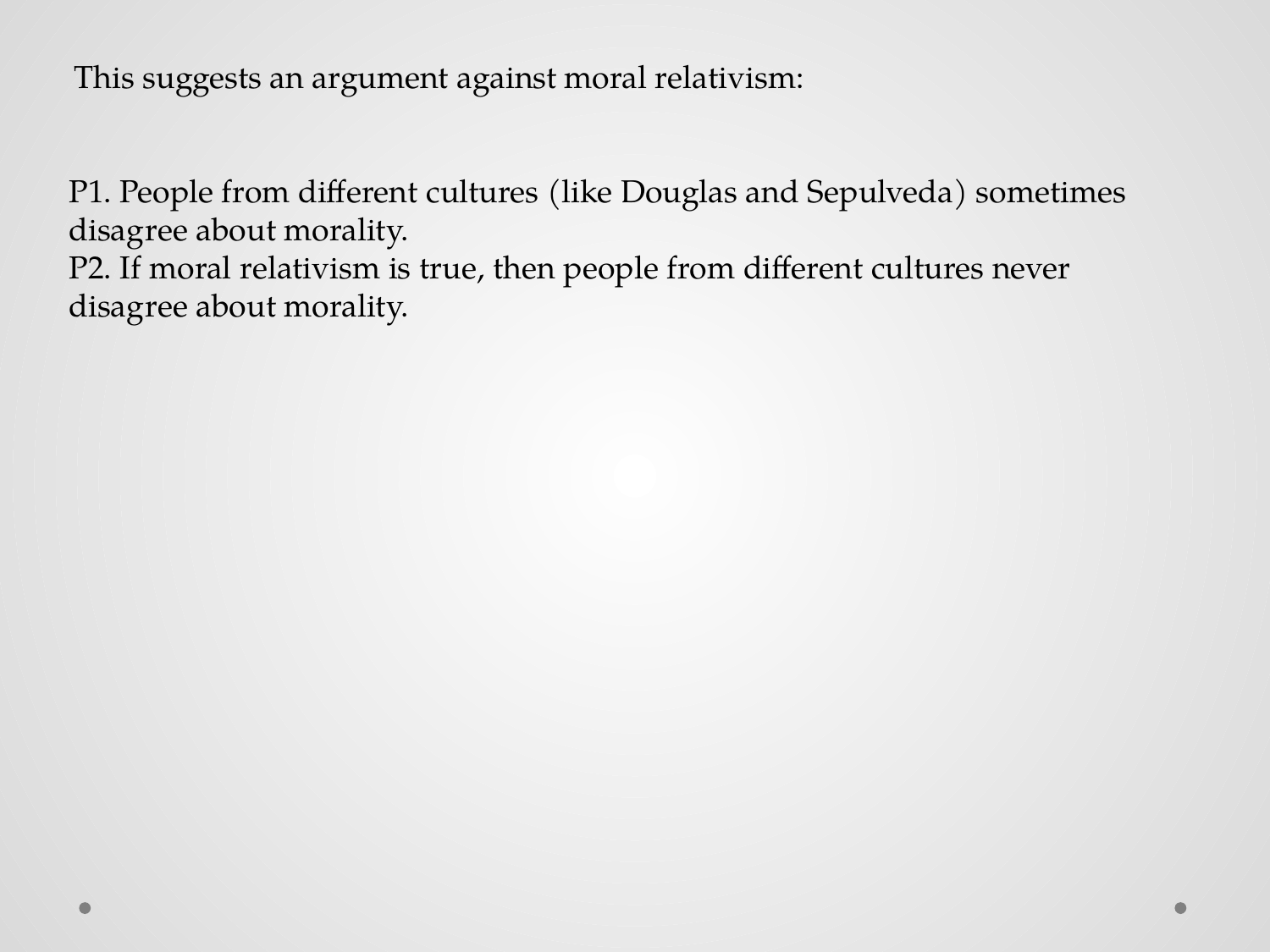

This suggests an argument against moral relativism:
P1. People from different cultures (like Douglas and Sepulveda) sometimes disagree about morality.
P2. If moral relativism is true, then people from different cultures never disagree about morality.